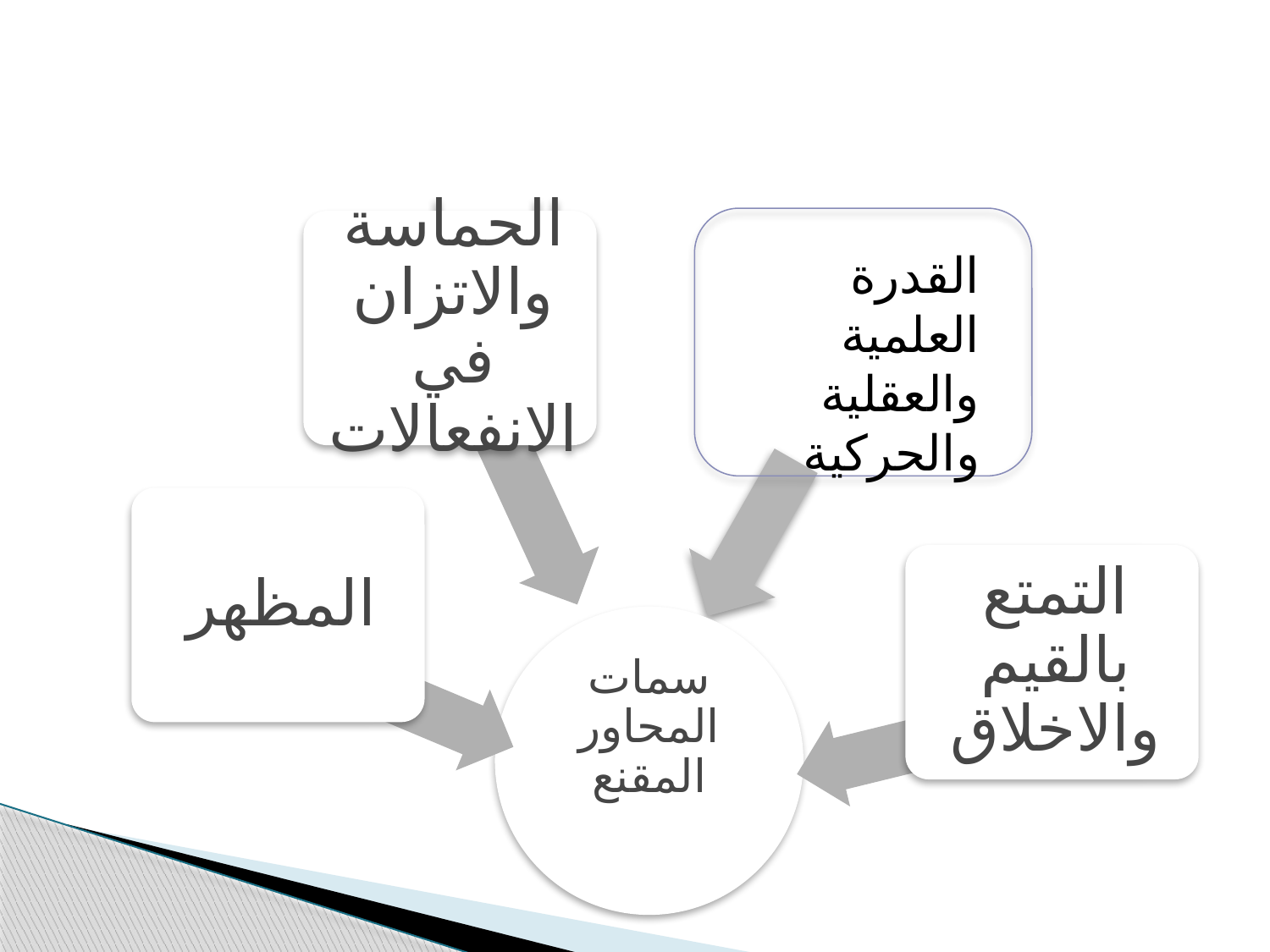

#
سمات المحاور المقنع

المظهر
الحماسة والاتزان في الانفعالات
التمتع بالقيم والاخلاق

القدرة العلمية والعقلية والحركية